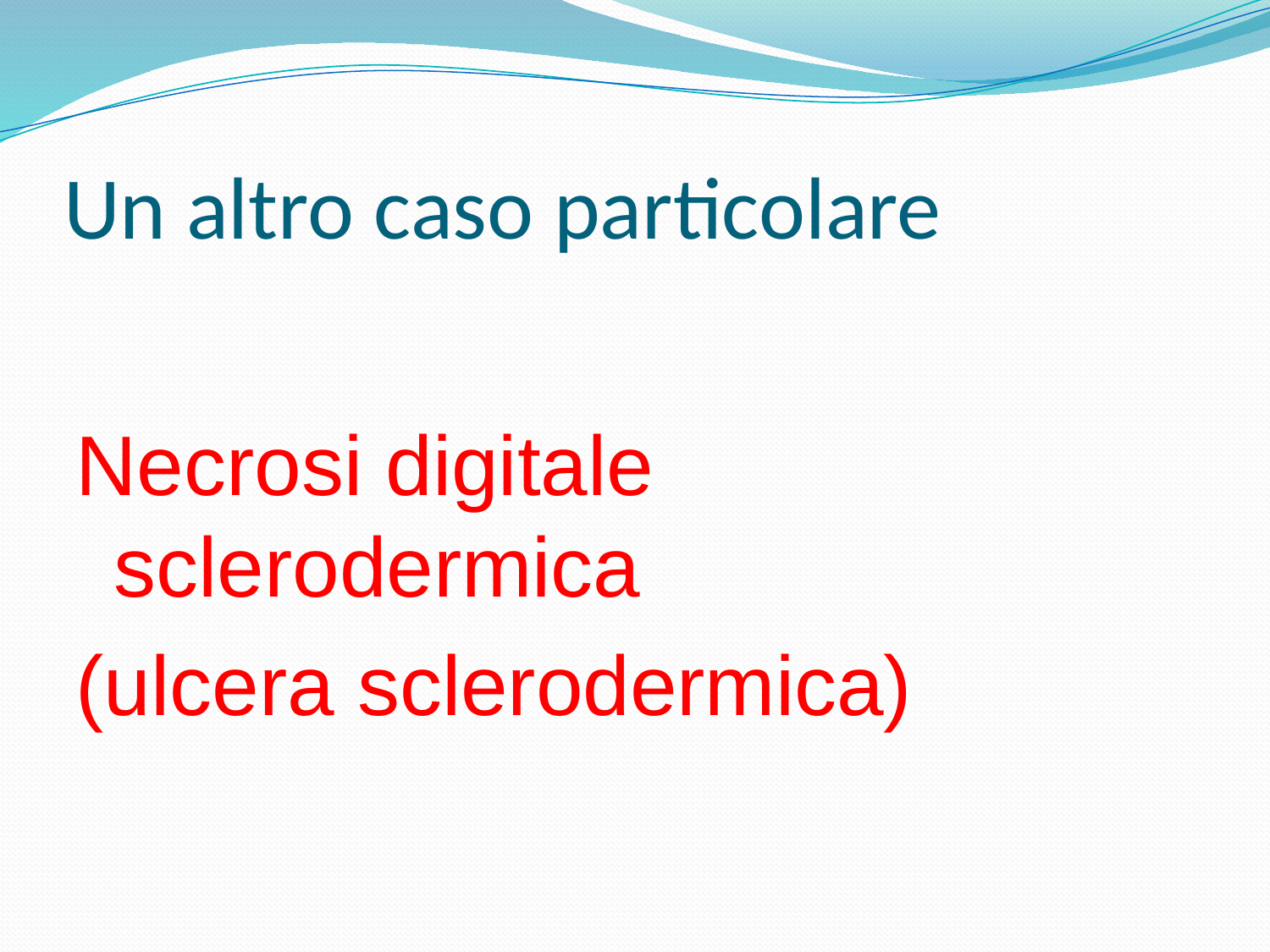

# Un altro caso particolare

Necrosi digitale sclerodermica
(ulcera sclerodermica)